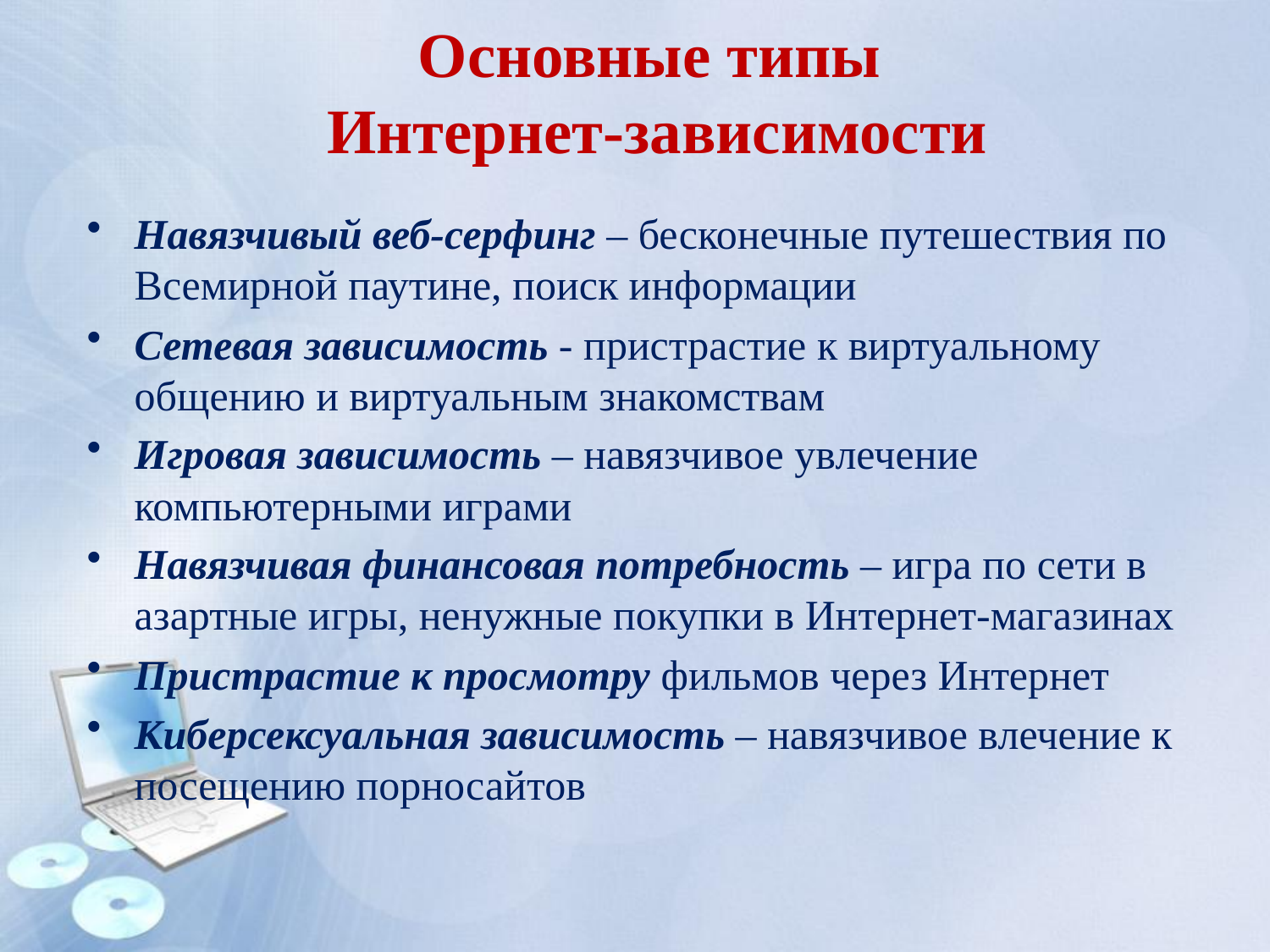

# Основные типы Интернет-зависимости
Навязчивый веб-серфинг – бесконечные путешествия по Всемирной паутине, поиск информации
Сетевая зависимость - пристрастие к виртуальному общению и виртуальным знакомствам
Игровая зависимость – навязчивое увлечение компьютерными играми
Навязчивая финансовая потребность – игра по сети в азартные игры, ненужные покупки в Интернет-магазинах
Пристрастие к просмотру фильмов через Интернет
Киберсексуальная зависимость – навязчивое влечение к посещению порносайтов